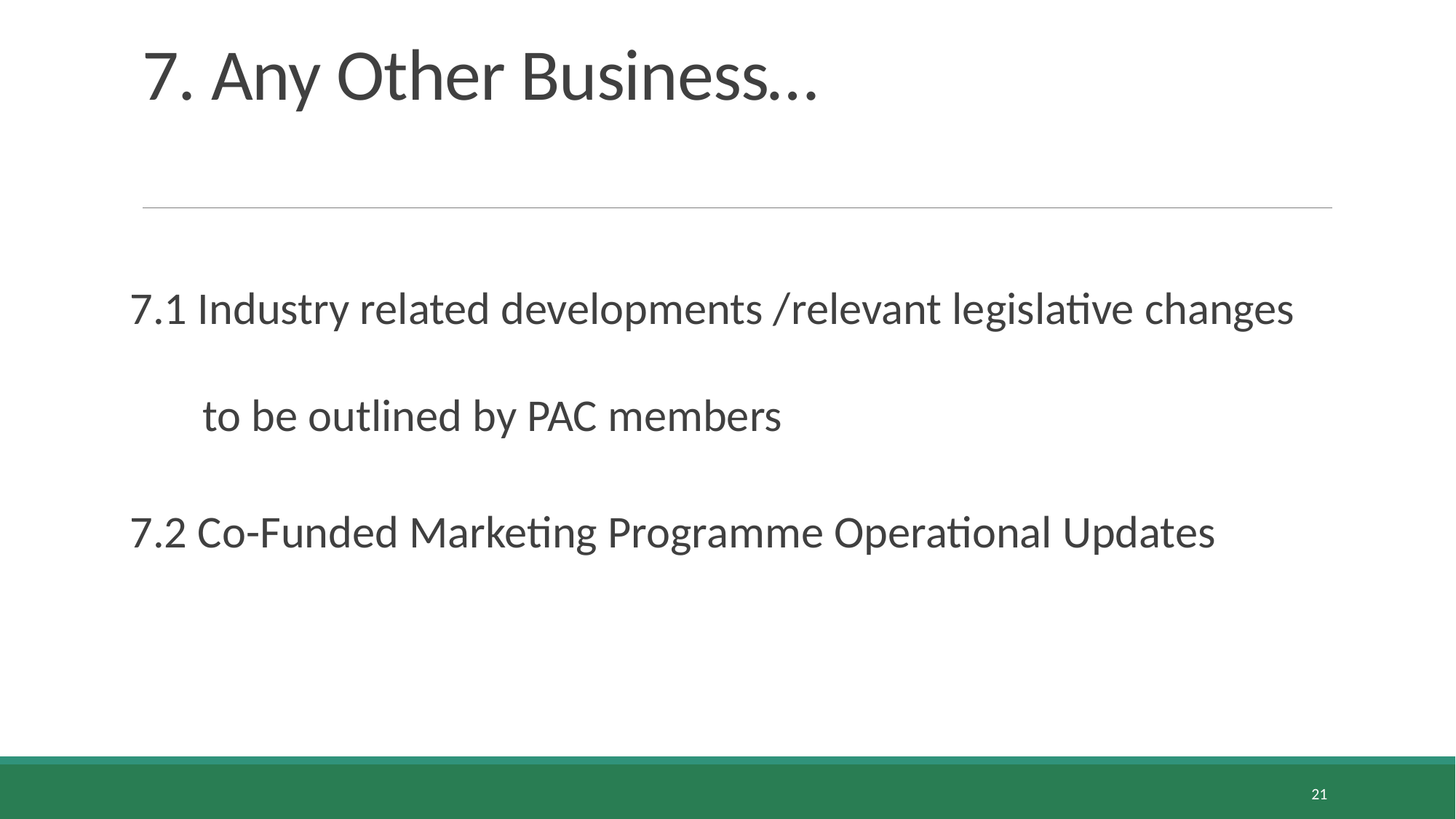

# 7. Any Other Business…
7.1 Industry related developments /relevant legislative changes
       to be outlined by PAC members

7.2 Co-Funded Marketing Programme Operational Updates

21